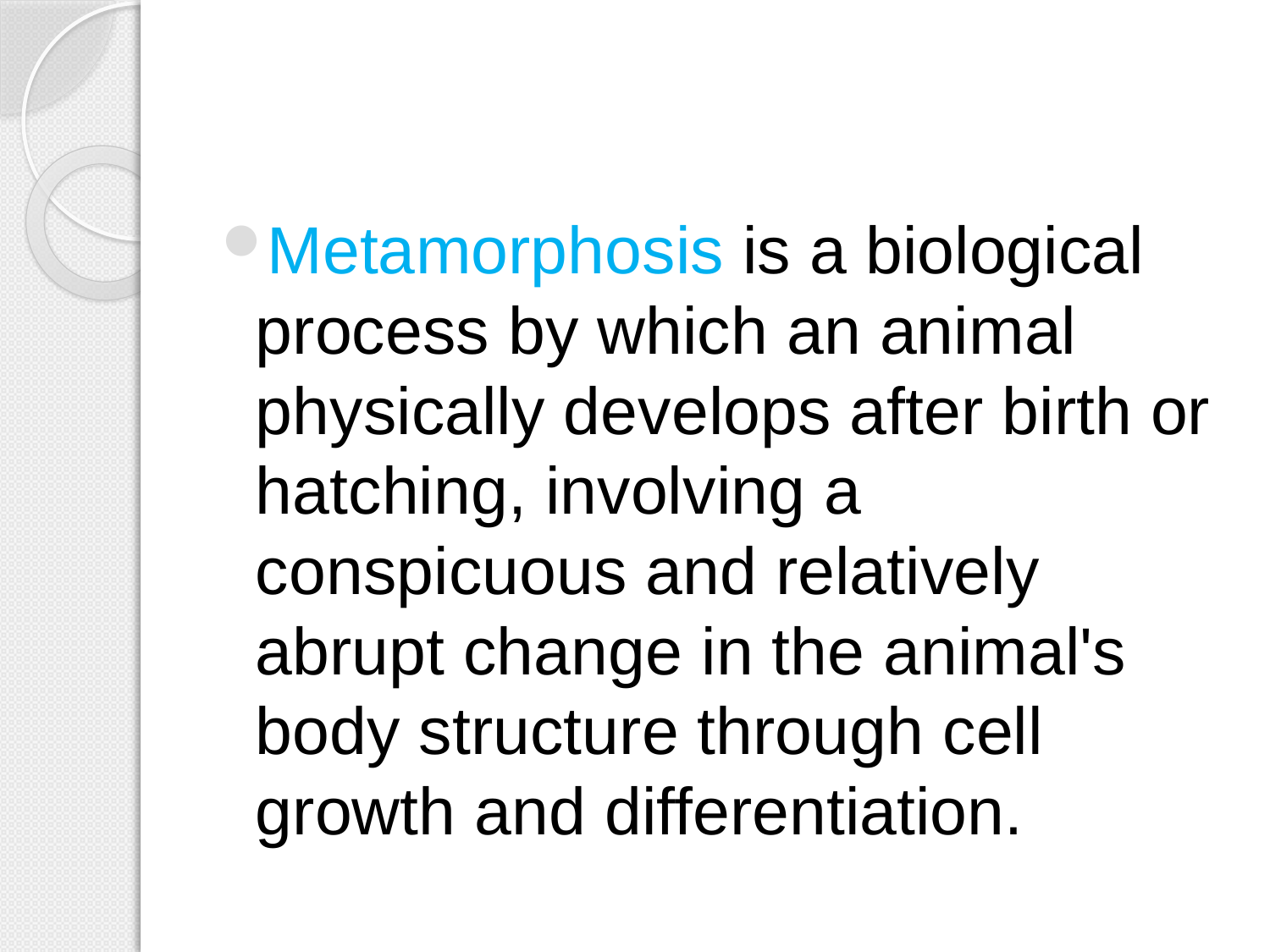

#
Metamorphosis is a biological process by which an animal physically develops after birth or hatching, involving a conspicuous and relatively abrupt change in the animal's body structure through cell growth and differentiation.